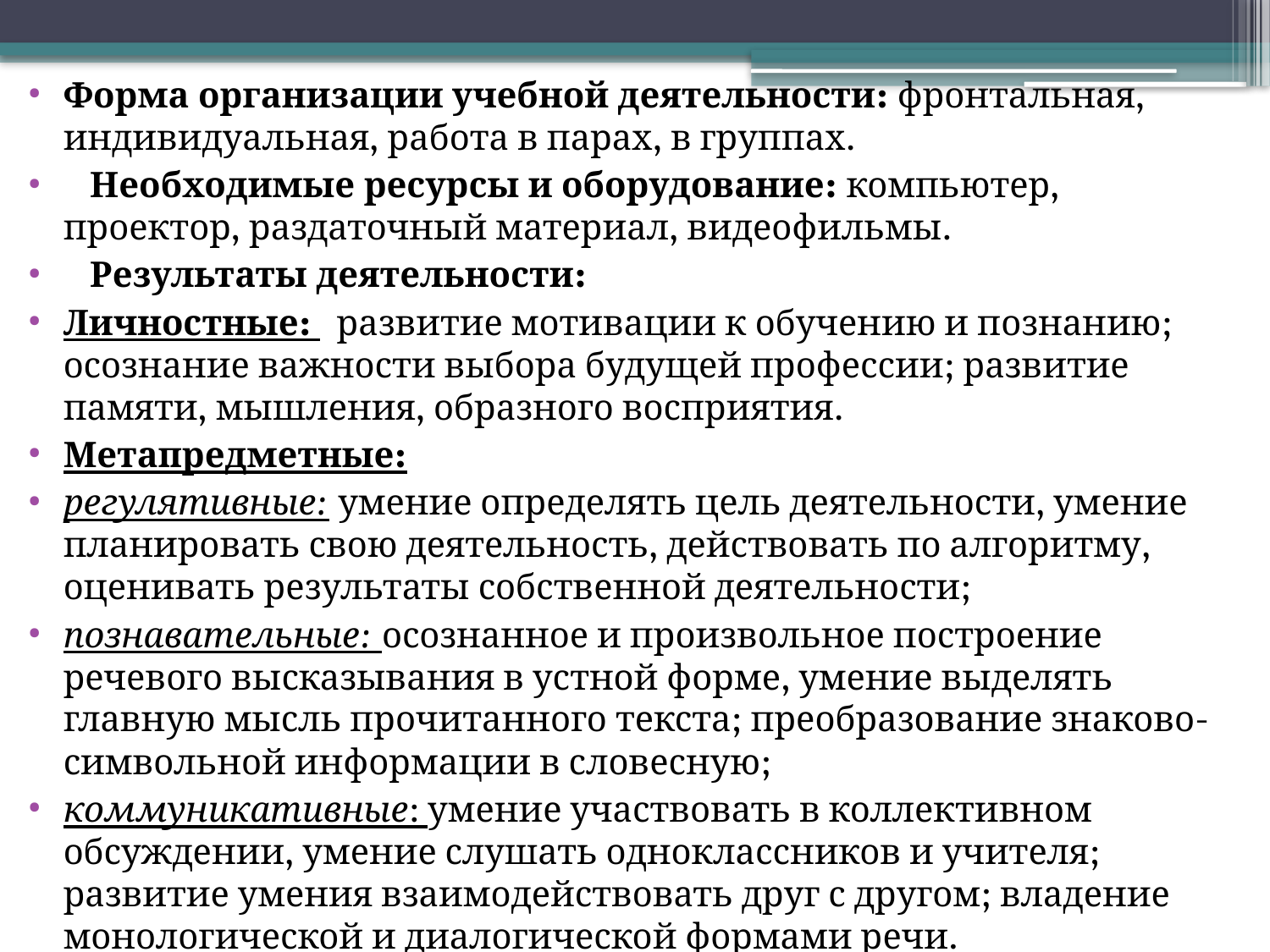

Форма организации учебной деятельности: фронтальная, индивидуальная, работа в парах, в группах.
   Необходимые ресурсы и оборудование: компьютер, проектор, раздаточный материал, видеофильмы.
   Результаты деятельности:
Личностные:   развитие мотивации к обучению и познанию; осознание важности выбора будущей профессии; развитие памяти, мышления, образного восприятия.
Метапредметные:
регулятивные: умение определять цель деятельности, умение планировать свою деятельность, действовать по алгоритму, оценивать результаты собственной деятельности;
познавательные: осознанное и произвольное построение  речевого высказывания в устной форме, умение выделять главную мысль прочитанного текста; преобразование знаково-символьной информации в словесную;
коммуникативные: умение участвовать в коллективном обсуждении, умение слушать одноклассников и учителя;  развитие умения взаимодействовать друг с другом; владение монологической и диалогической формами речи.